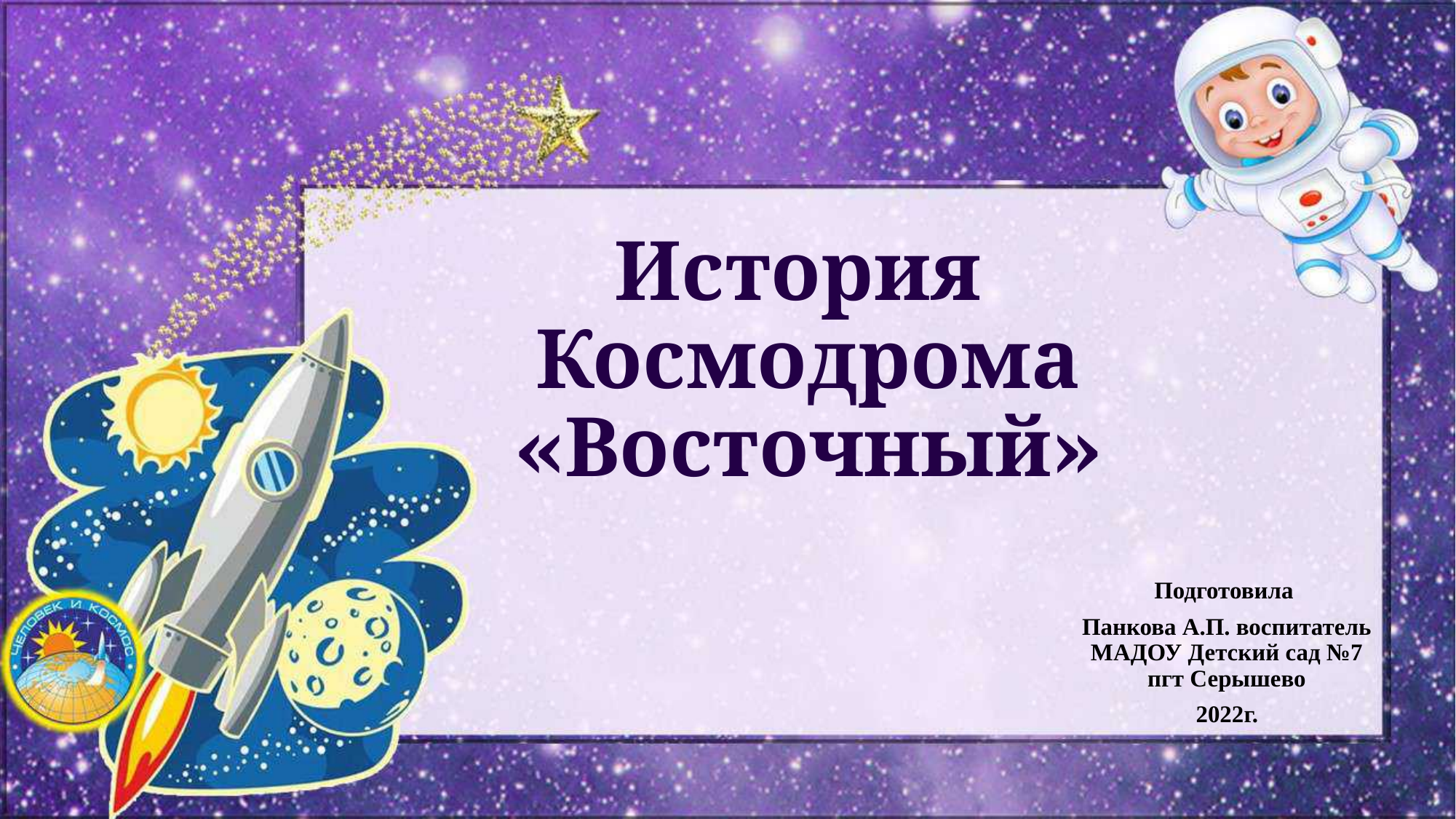

# История Космодрома «Восточный»
Подготовила
Панкова А.П. воспитатель МАДОУ Детский сад №7 пгт Серышево
2022г.